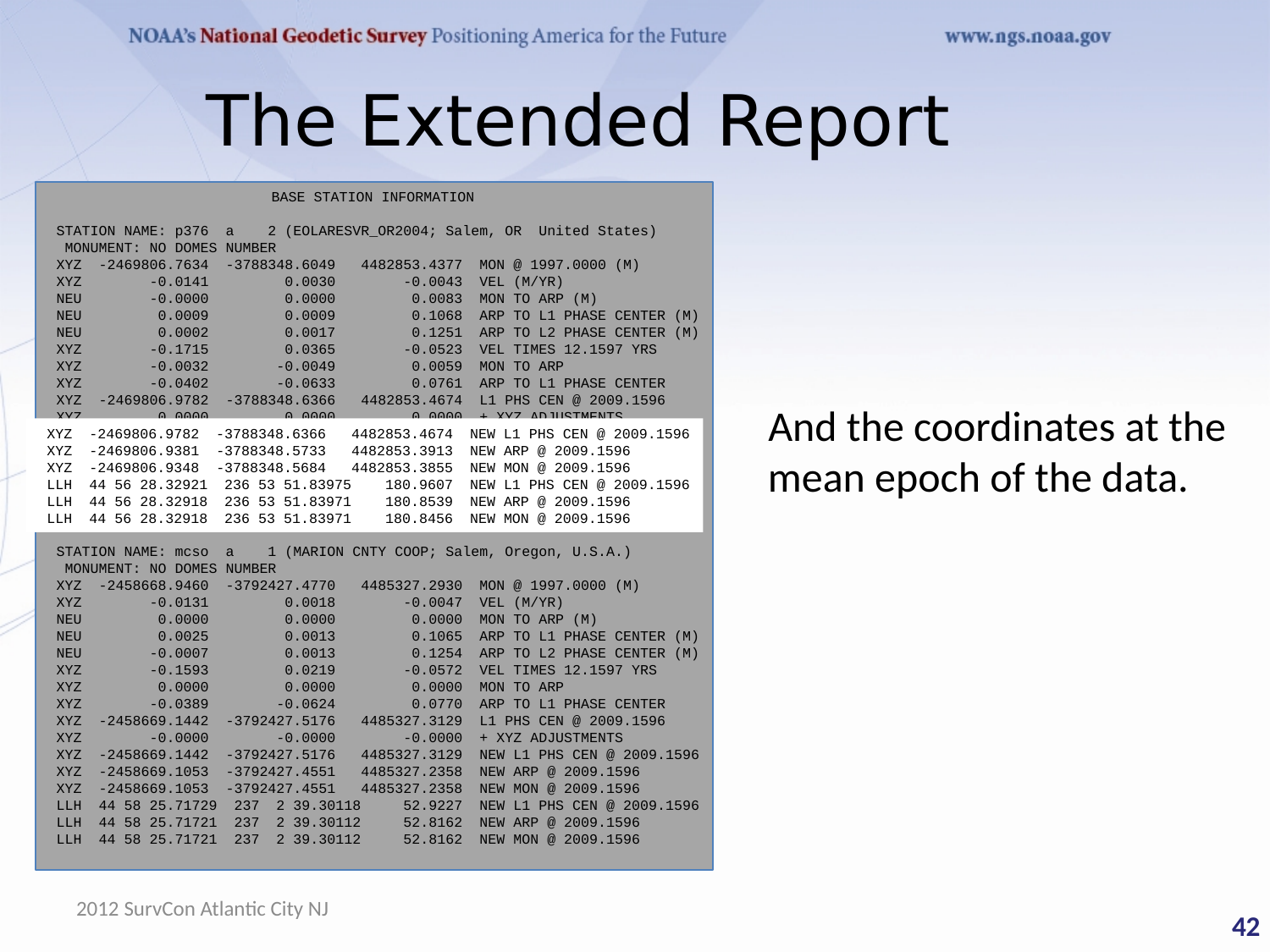

# The Extended Report
                           BASE STATION INFORMATION
 STATION NAME: p376  a    2 (EOLARESVR_OR2004; Salem, OR  United States)
  MONUMENT: NO DOMES NUMBER
 XYZ  -2469806.7634  -3788348.6049   4482853.4377  MON @ 1997.0000 (M)
 XYZ        -0.0141         0.0030        -0.0043  VEL (M/YR)
 NEU        -0.0000         0.0000         0.0083  MON TO ARP (M)
 NEU         0.0009         0.0009         0.1068  ARP TO L1 PHASE CENTER (M)
 NEU         0.0002         0.0017         0.1251  ARP TO L2 PHASE CENTER (M)
 XYZ        -0.1715         0.0365        -0.0523  VEL TIMES 12.1597 YRS
 XYZ        -0.0032        -0.0049         0.0059  MON TO ARP
 XYZ        -0.0402        -0.0633         0.0761  ARP TO L1 PHASE CENTER
 XYZ  -2469806.9782  -3788348.6366   4482853.4674  L1 PHS CEN @ 2009.1596
 XYZ         0.0000         0.0000         0.0000  + XYZ ADJUSTMENTS
 XYZ  -2469806.9782  -3788348.6366   4482853.4674  NEW L1 PHS CEN @ 2009.1596
 XYZ  -2469806.9381  -3788348.5733   4482853.3913  NEW ARP @ 2009.1596
 XYZ  -2469806.9348  -3788348.5684   4482853.3855  NEW MON @ 2009.1596
 LLH  44 56 28.32921  236 53 51.83975    180.9607  NEW L1 PHS CEN @ 2009.1596
 LLH  44 56 28.32918  236 53 51.83971    180.8539  NEW ARP @ 2009.1596
 LLH  44 56 28.32918  236 53 51.83971    180.8456  NEW MON @ 2009.1596
 STATION NAME: mcso  a    1 (MARION CNTY COOP; Salem, Oregon, U.S.A.)
  MONUMENT: NO DOMES NUMBER
 XYZ  -2458668.9460  -3792427.4770   4485327.2930  MON @ 1997.0000 (M)
 XYZ        -0.0131         0.0018        -0.0047  VEL (M/YR)
 NEU         0.0000         0.0000         0.0000  MON TO ARP (M)
 NEU         0.0025         0.0013         0.1065  ARP TO L1 PHASE CENTER (M)
 NEU        -0.0007         0.0013         0.1254  ARP TO L2 PHASE CENTER (M)
 XYZ        -0.1593         0.0219        -0.0572  VEL TIMES 12.1597 YRS
 XYZ         0.0000         0.0000         0.0000  MON TO ARP
 XYZ        -0.0389        -0.0624         0.0770  ARP TO L1 PHASE CENTER
 XYZ  -2458669.1442  -3792427.5176   4485327.3129  L1 PHS CEN @ 2009.1596
 XYZ        -0.0000        -0.0000        -0.0000  + XYZ ADJUSTMENTS
 XYZ  -2458669.1442  -3792427.5176   4485327.3129  NEW L1 PHS CEN @ 2009.1596
 XYZ  -2458669.1053  -3792427.4551   4485327.2358  NEW ARP @ 2009.1596
 XYZ  -2458669.1053  -3792427.4551   4485327.2358  NEW MON @ 2009.1596
 LLH  44 58 25.71729  237  2 39.30118     52.9227  NEW L1 PHS CEN @ 2009.1596
 LLH  44 58 25.71721  237  2 39.30112     52.8162  NEW ARP @ 2009.1596
 LLH  44 58 25.71721  237  2 39.30112     52.8162  NEW MON @ 2009.1596
And the coordinates at the mean epoch of the data.
 XYZ  -2469806.9782  -3788348.6366   4482853.4674  NEW L1 PHS CEN @ 2009.1596
 XYZ  -2469806.9381  -3788348.5733   4482853.3913  NEW ARP @ 2009.1596
 XYZ  -2469806.9348  -3788348.5684   4482853.3855  NEW MON @ 2009.1596
 LLH  44 56 28.32921  236 53 51.83975    180.9607  NEW L1 PHS CEN @ 2009.1596
 LLH  44 56 28.32918  236 53 51.83971    180.8539  NEW ARP @ 2009.1596
 LLH  44 56 28.32918  236 53 51.83971    180.8456  NEW MON @ 2009.1596
2012 SurvCon Atlantic City NJ

 42